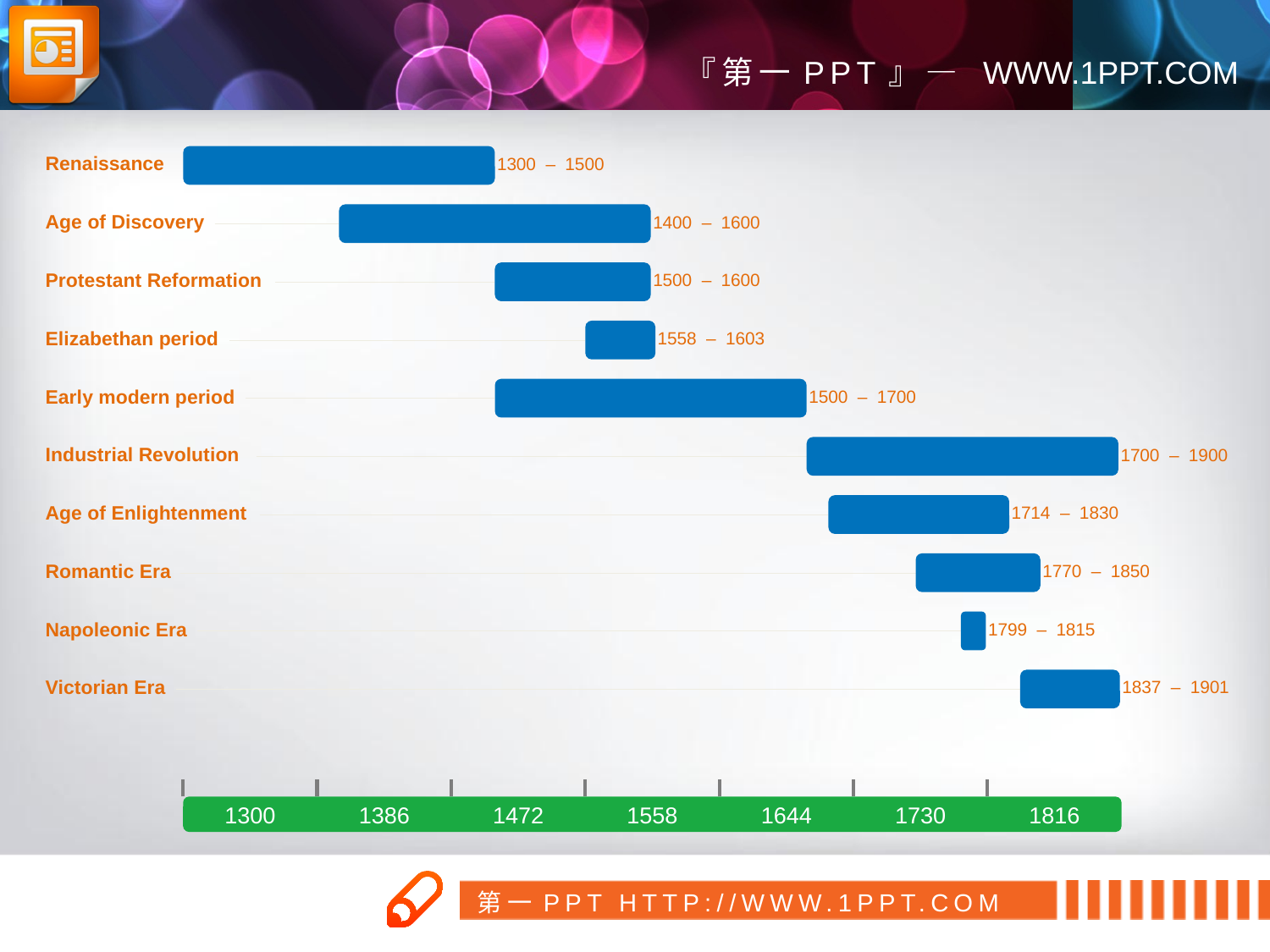

Renaissance
1300  –  1500

Age of Discovery
1400  –  1600

Protestant Reformation
1500  –  1600

Elizabethan period
1558  –  1603

Early modern period
1500  –  1700

Industrial Revolution
1700  –  1900

Age of Enlightenment
1714  –  1830

Romantic Era
1770  –  1850

Napoleonic Era
1799  –  1815

Victorian Era
1837  –  1901

1300
1386
1472
1558
1644
1730
1816